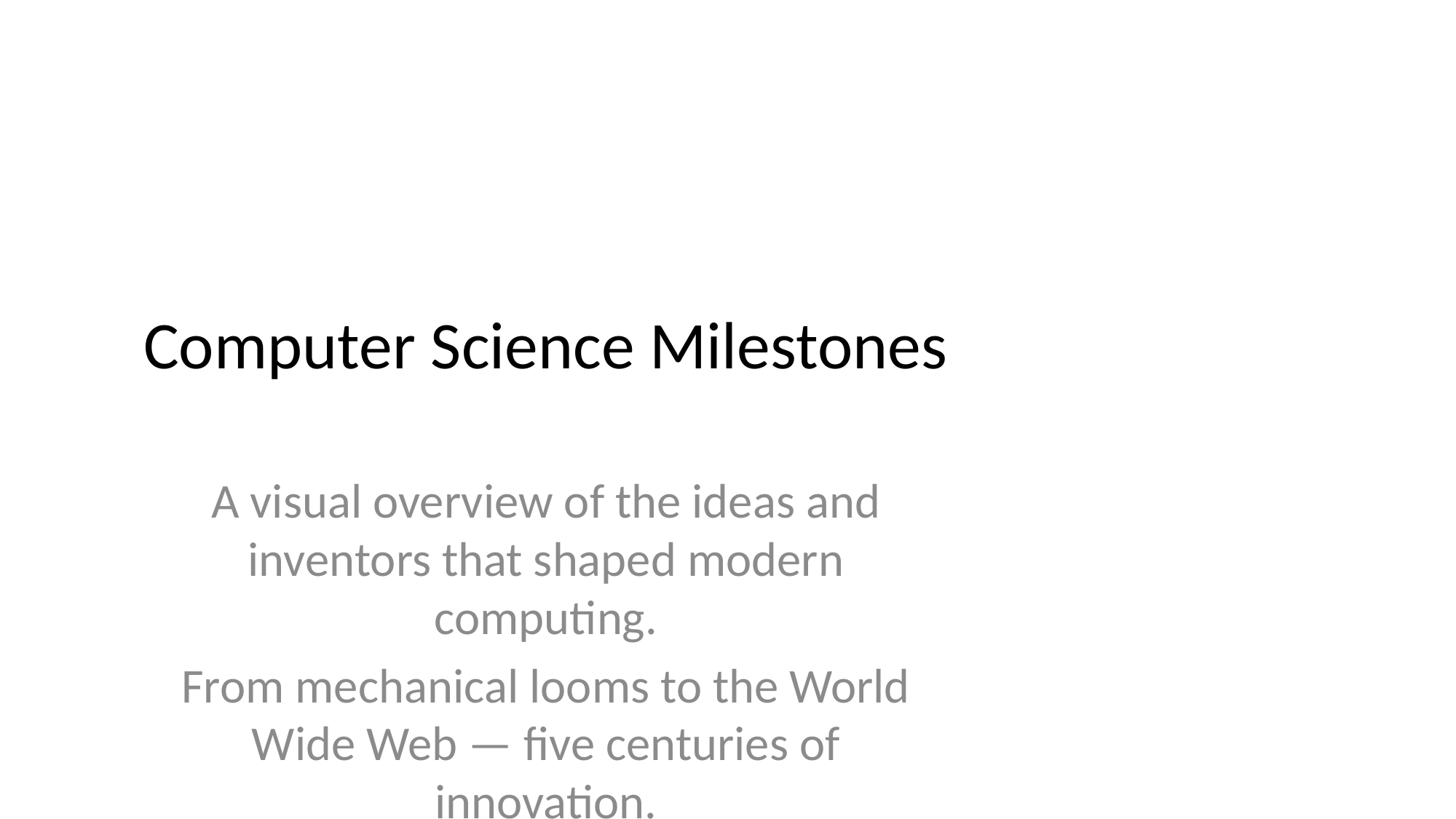

# Computer Science Milestones
A visual overview of the ideas and inventors that shaped modern computing.
From mechanical looms to the World Wide Web — five centuries of innovation.